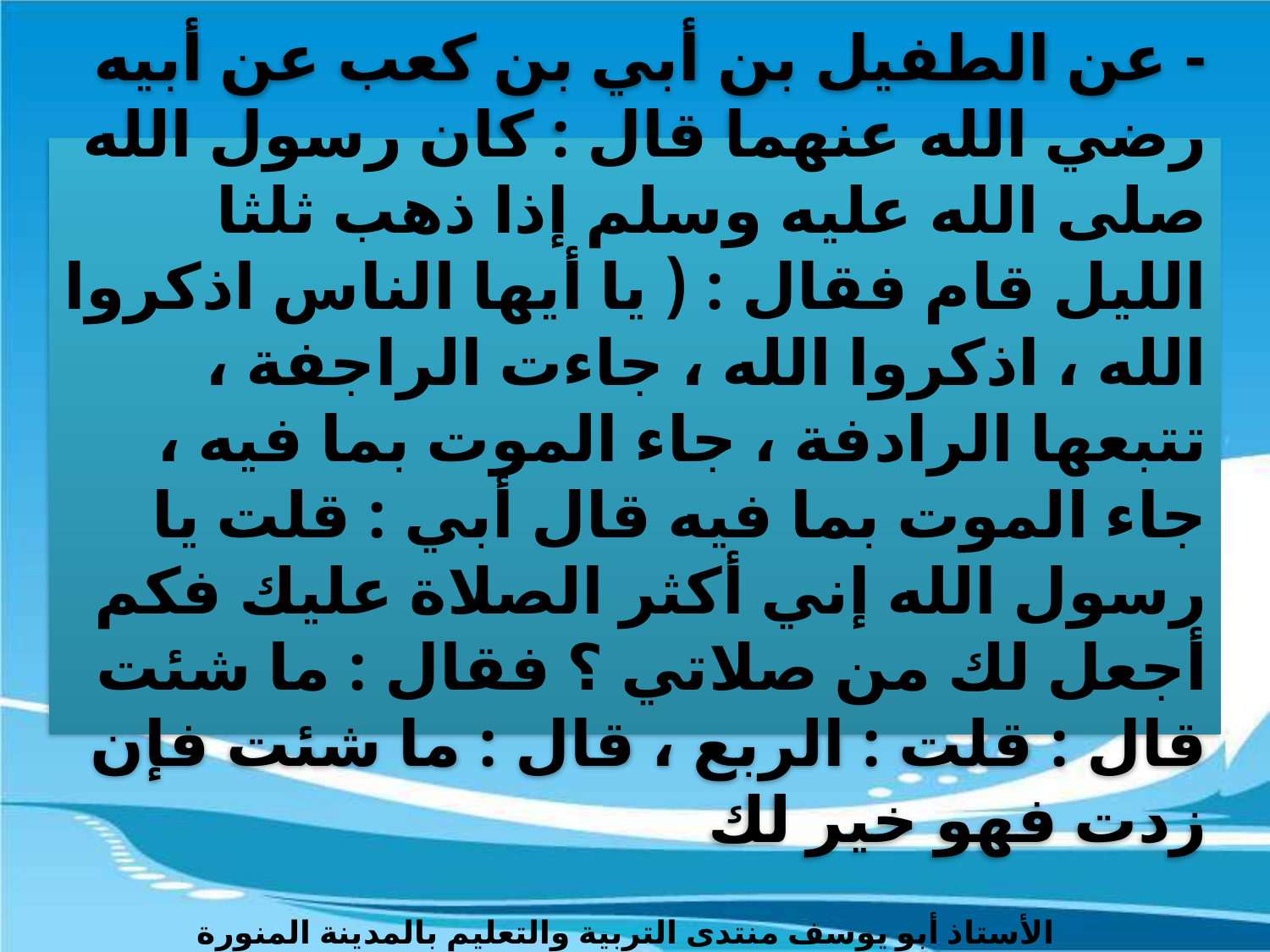

- عن الطفيل بن أبي بن كعب عن أبيه رضي الله عنهما قال : كان رسول الله صلى الله عليه وسلم إذا ذهب ثلثا الليل قام فقال : ( يا أيها الناس اذكروا الله ، اذكروا الله ، جاءت الراجفة ، تتبعها الرادفة ، جاء الموت بما فيه ، جاء الموت بما فيه قال أبي : قلت يا رسول الله إني أكثر الصلاة عليك فكم أجعل لك من صلاتي ؟ فقال : ما شئت قال : قلت : الربع ، قال : ما شئت فإن زدت فهو خير لك
الأستاذ أبو يوسف منتدى التربية والتعليم بالمدينة المنورة